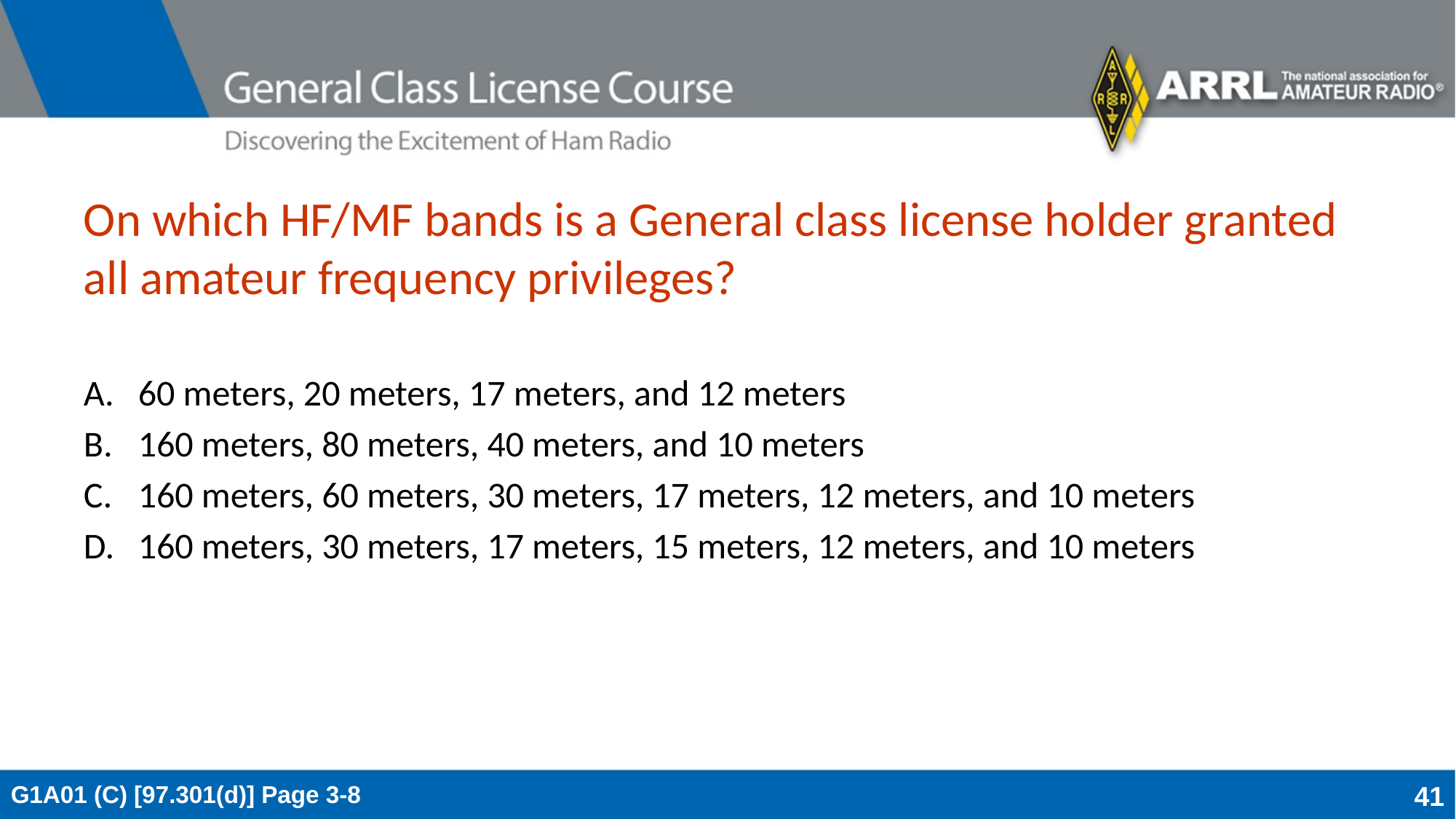

# On which HF/MF bands is a General class license holder granted all amateur frequency privileges?
60 meters, 20 meters, 17 meters, and 12 meters
160 meters, 80 meters, 40 meters, and 10 meters
160 meters, 60 meters, 30 meters, 17 meters, 12 meters, and 10 meters
160 meters, 30 meters, 17 meters, 15 meters, 12 meters, and 10 meters
G1A01 (C) [97.301(d)] Page 3-8
41